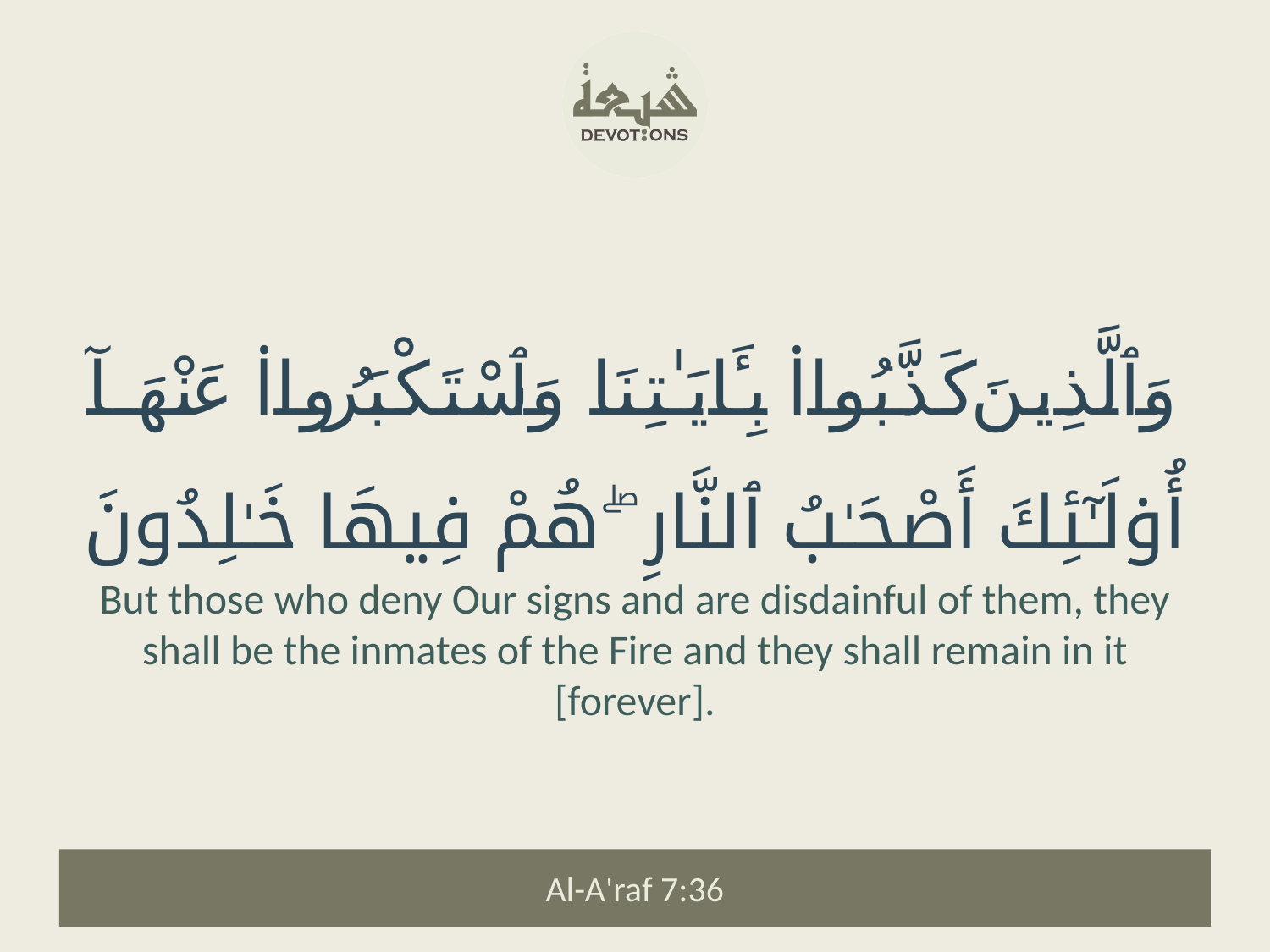

وَٱلَّذِينَ كَذَّبُوا۟ بِـَٔايَـٰتِنَا وَٱسْتَكْبَرُوا۟ عَنْهَآ أُو۟لَـٰٓئِكَ أَصْحَـٰبُ ٱلنَّارِ ۖ هُمْ فِيهَا خَـٰلِدُونَ
But those who deny Our signs and are disdainful of them, they shall be the inmates of the Fire and they shall remain in it [forever].
Al-A'raf 7:36